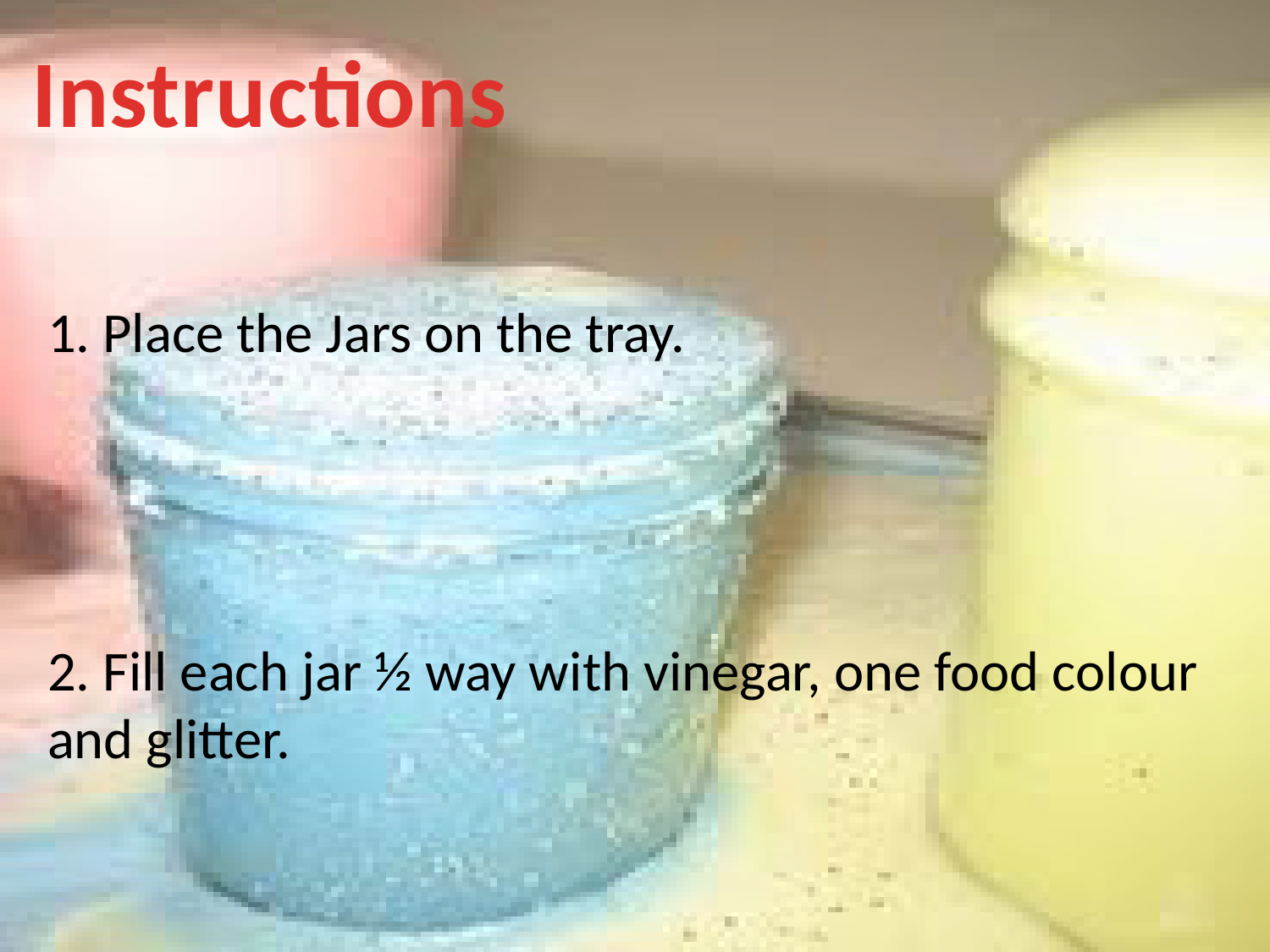

Instructions

1. Place the Jars on the tray.

2. Fill each jar ½ way with vinegar, one food colour and glitter.